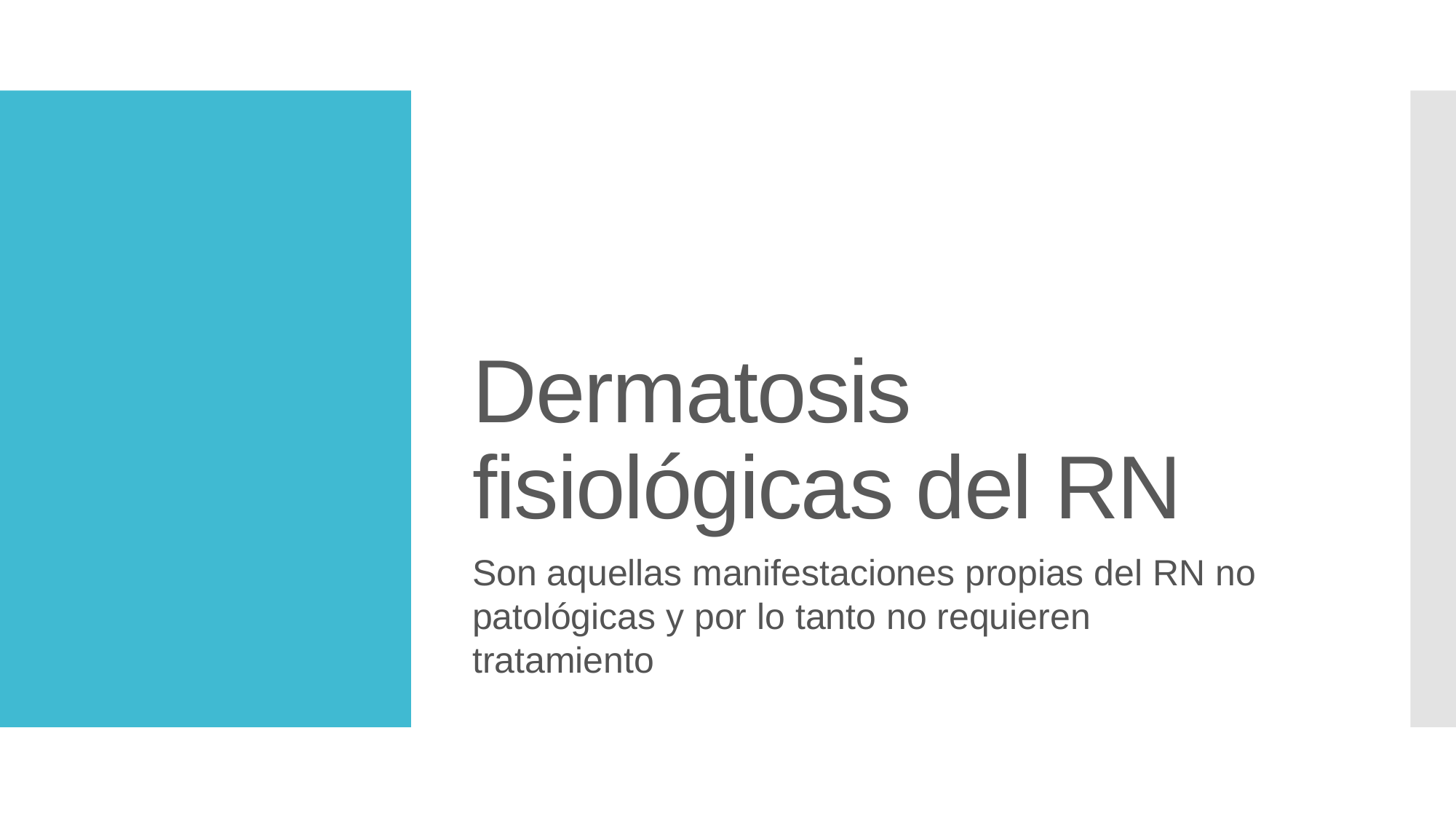

# Dermatosis fisiológicas del RN
Son aquellas manifestaciones propias del RN no patológicas y por lo tanto no requieren tratamiento